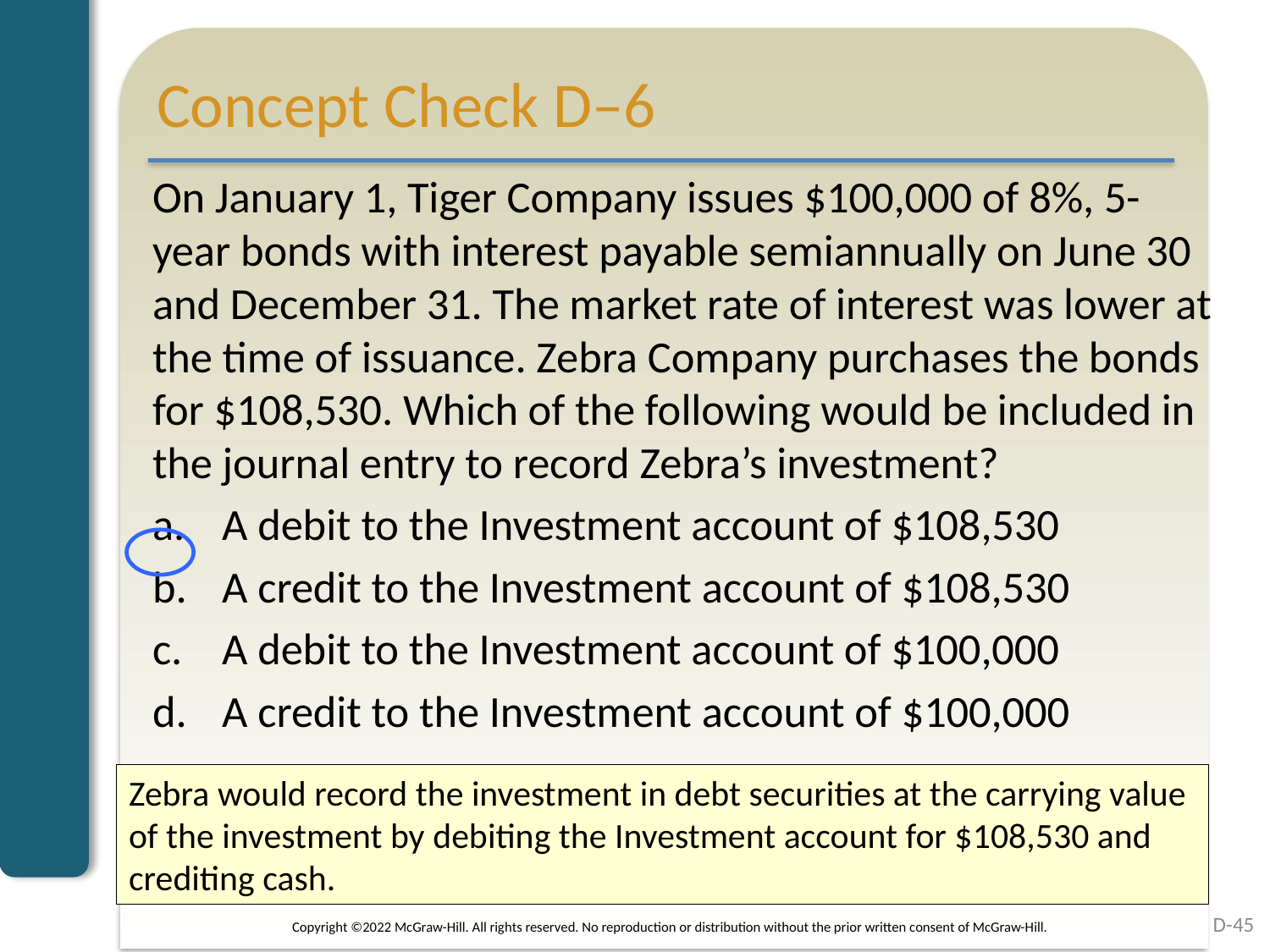

# Concept Check D–6
On January 1, Tiger Company issues $100,000 of 8%, 5-year bonds with interest payable semiannually on June 30 and December 31. The market rate of interest was lower at the time of issuance. Zebra Company purchases the bonds for $108,530. Which of the following would be included in the journal entry to record Zebra’s investment?
A debit to the Investment account of $108,530
A credit to the Investment account of $108,530
A debit to the Investment account of $100,000
A credit to the Investment account of $100,000

Zebra would record the investment in debt securities at the carrying value of the investment by debiting the Investment account for $108,530 and crediting cash.
D-45
Copyright ©2022 McGraw-Hill. All rights reserved. No reproduction or distribution without the prior written consent of McGraw-Hill.